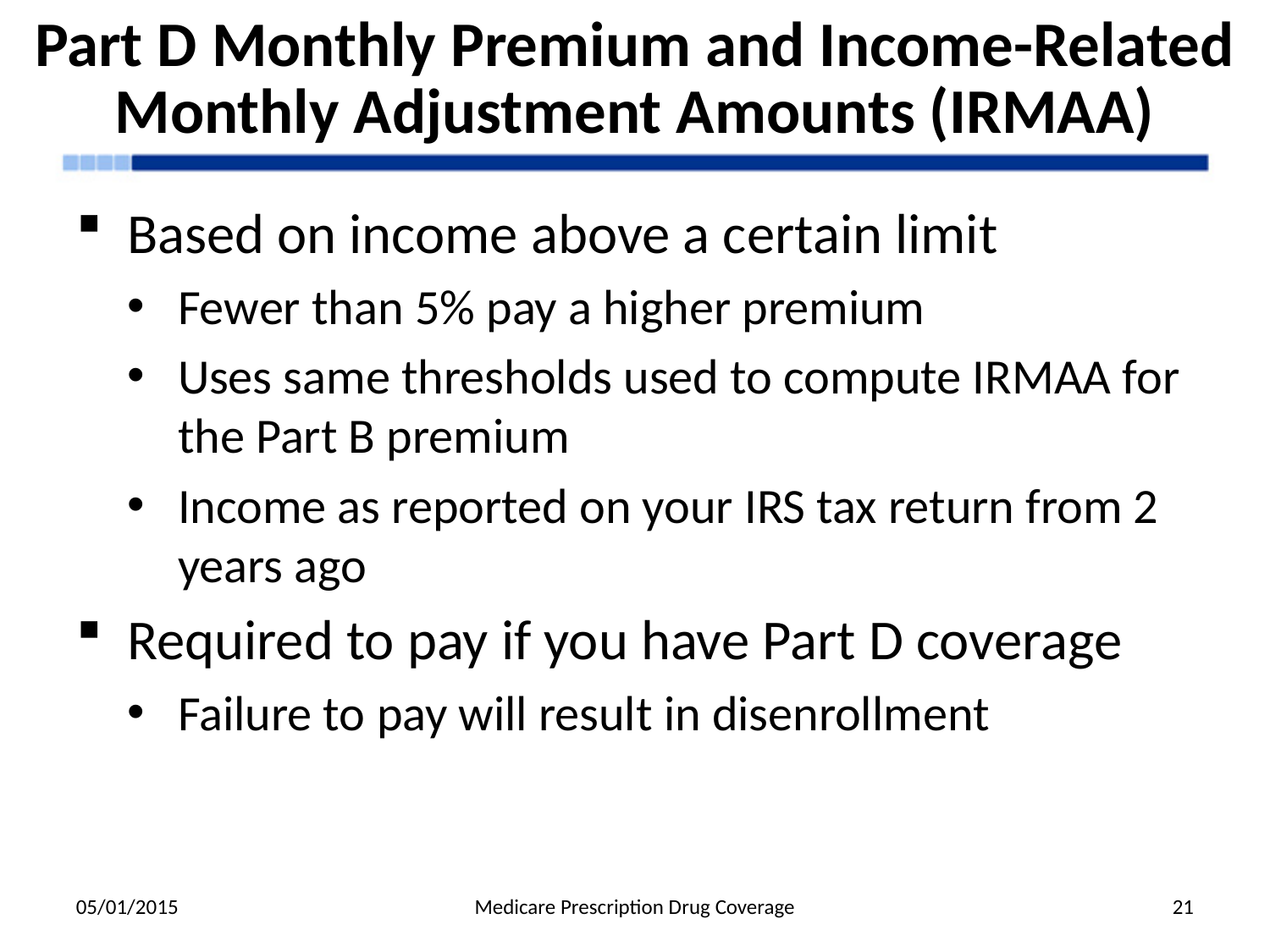

# Part D Monthly Premium and Income-Related Monthly Adjustment Amounts (IRMAA)
Based on income above a certain limit
Fewer than 5% pay a higher premium
Uses same thresholds used to compute IRMAA for the Part B premium
Income as reported on your IRS tax return from 2 years ago
Required to pay if you have Part D coverage
Failure to pay will result in disenrollment

05/01/2015
Medicare Prescription Drug Coverage
21